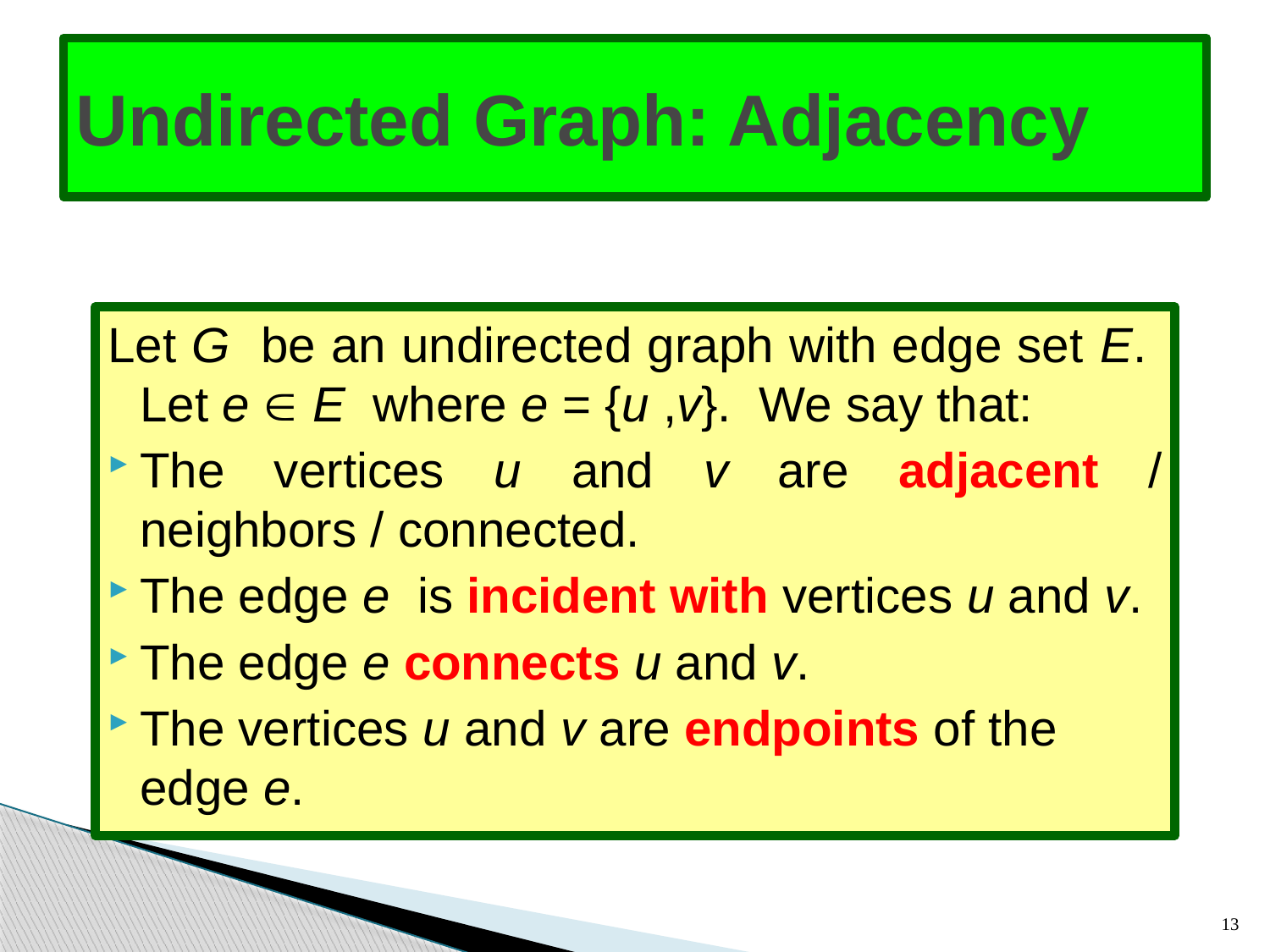

# Undirected Graph: Adjacency
Let G  be an undirected graph with edge set E.  Let e ∈ E  where e = {u ,v}.  We say that:
The vertices u and v are adjacent / neighbors / connected.
The edge e  is incident with vertices u and v.
The edge e connects u and v.
The vertices u and v are endpoints of the edge e.
13